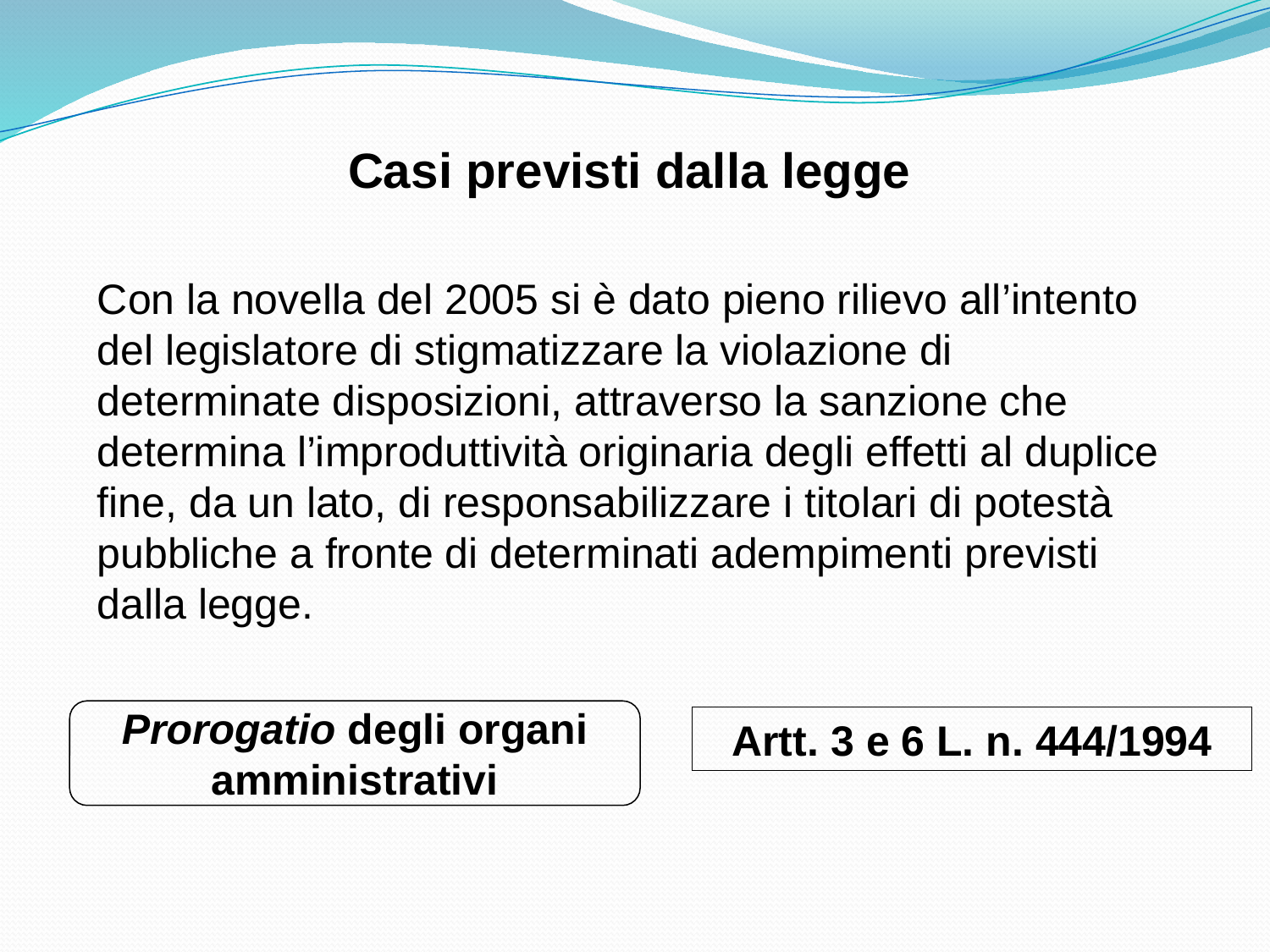

Casi previsti dalla legge
Con la novella del 2005 si è dato pieno rilievo all’intento del legislatore di stigmatizzare la violazione di determinate disposizioni, attraverso la sanzione che determina l’improduttività originaria degli effetti al duplice fine, da un lato, di responsabilizzare i titolari di potestà pubbliche a fronte di determinati adempimenti previsti dalla legge.
Prorogatio degli organi amministrativi
Artt. 3 e 6 L. n. 444/1994